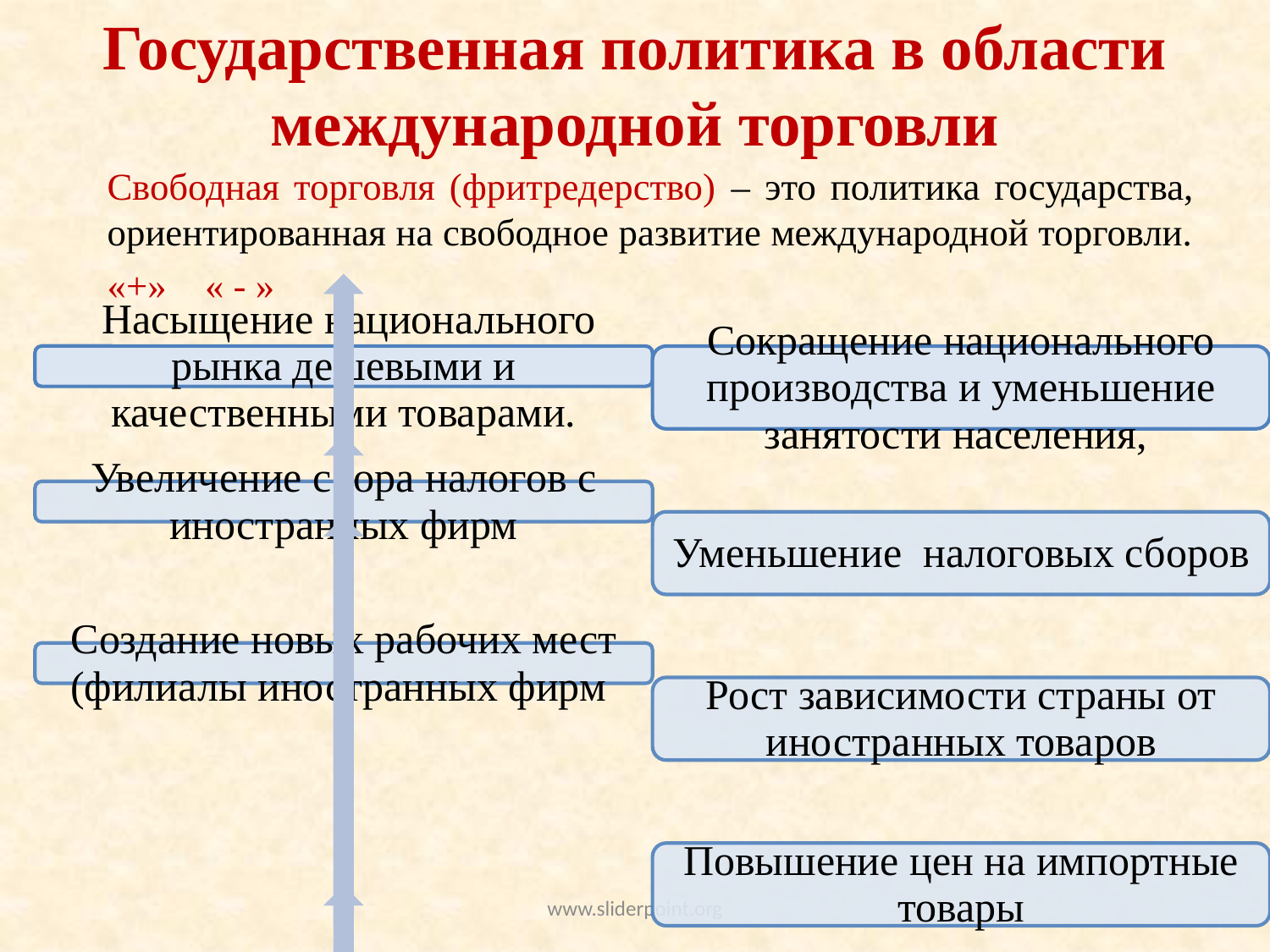

# Государственная политика в области международной торговли
	Свободная торговля (фритредерство) – это политика государства, ориентированная на свободное развитие международной торговли.
			«+»					« - »

 Насыщение национального рынка дешевыми и качественными товарами.
Увеличение сбора налогов с иностранных фирм
Сокращение национального производства и уменьшение занятости населения,
Уменьшение  налоговых сборов
Рост зависимости страны от иностранных товаров
Создание новых рабочих мест (филиалы иностранных фирм
www.sliderpoint.org